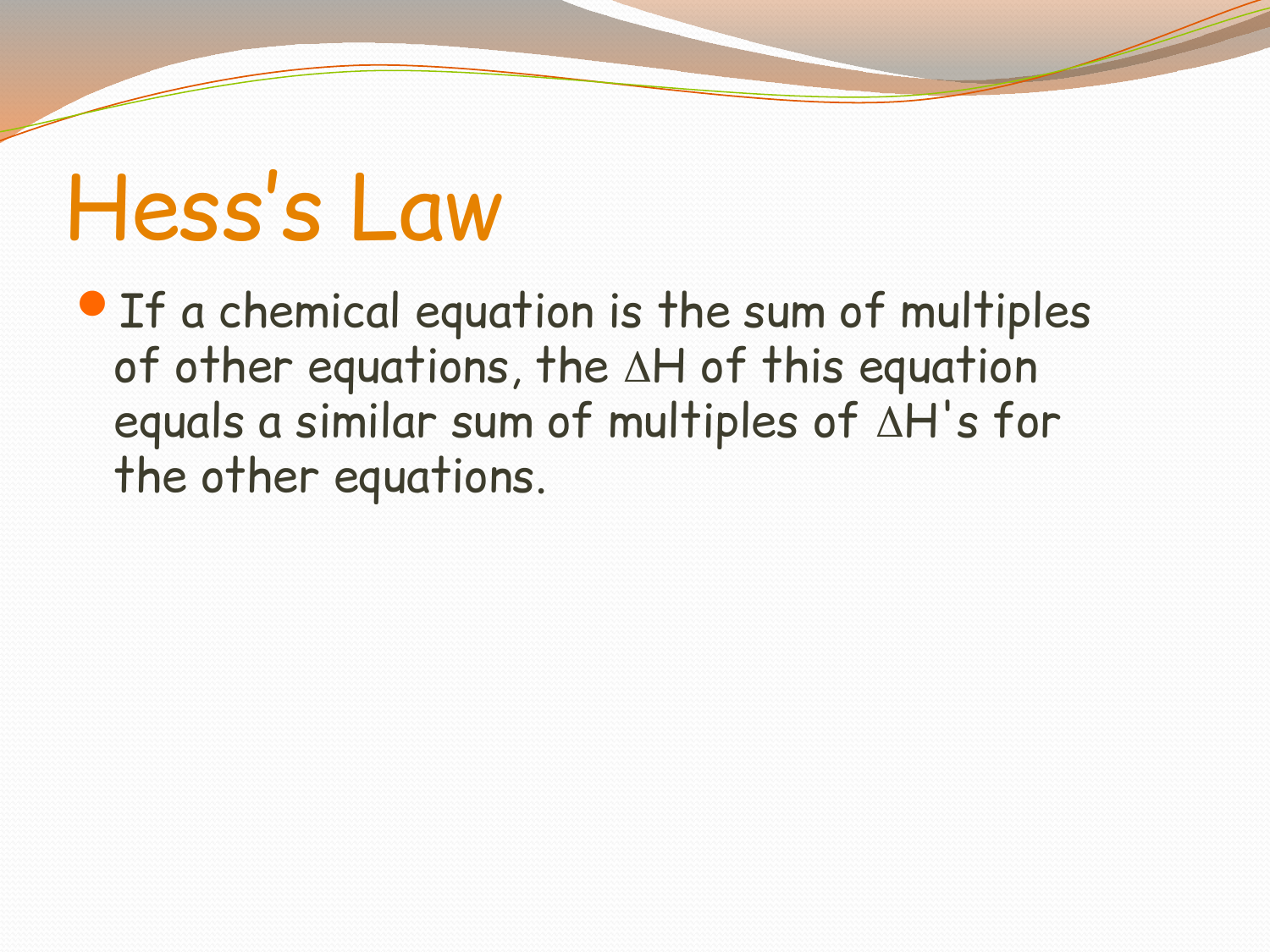

# Hess’s Law
If a chemical equation is the sum of multiples of other equations, the ΔH of this equation equals a similar sum of multiples of ΔH's for the other equations.